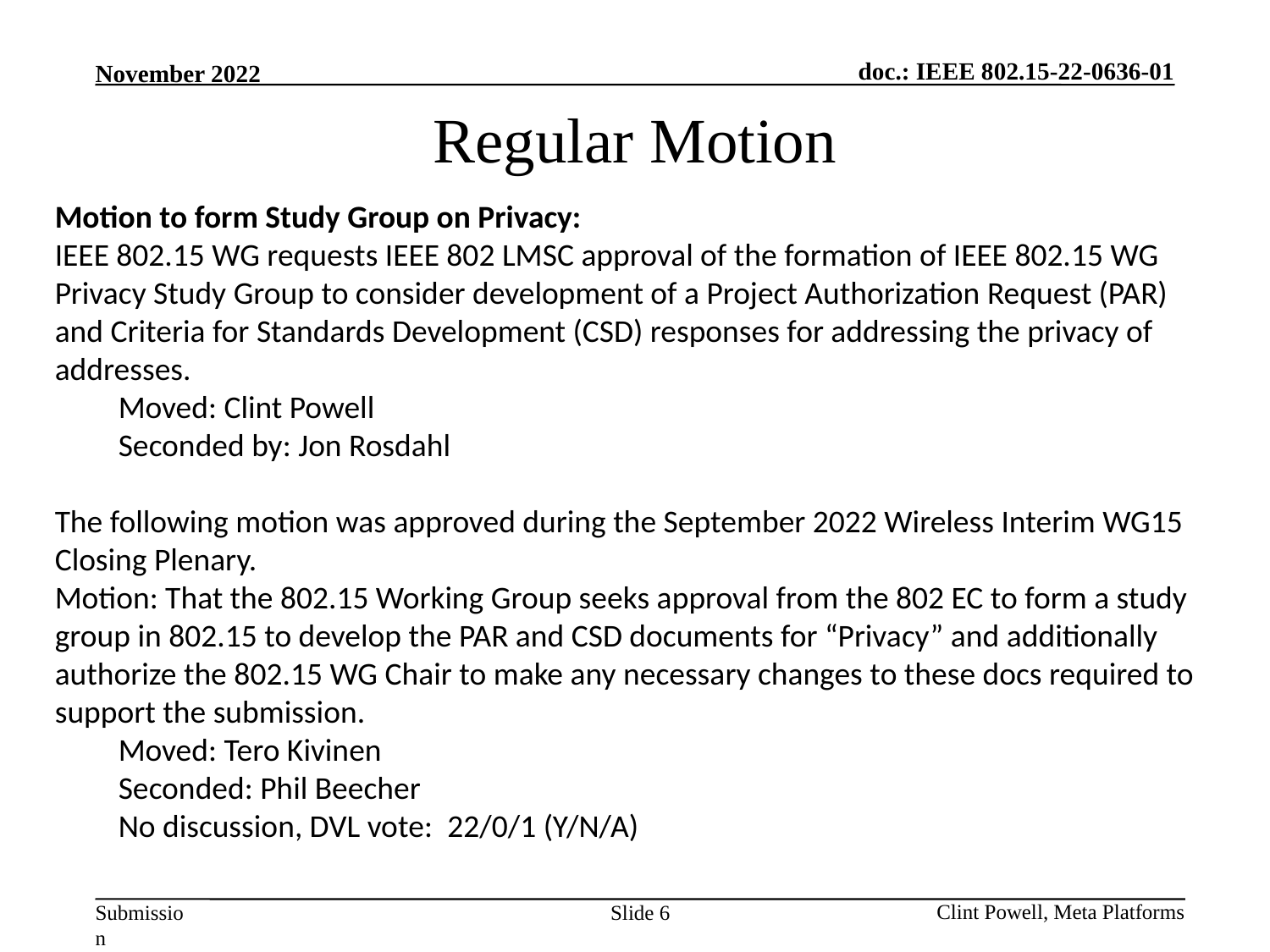

Regular Motion
Motion to form Study Group on Privacy:
IEEE 802.15 WG requests IEEE 802 LMSC approval of the formation of IEEE 802.15 WG Privacy Study Group to consider development of a Project Authorization Request (PAR) and Criteria for Standards Development (CSD) responses for addressing the privacy of addresses.
Moved: Clint Powell
Seconded by: Jon Rosdahl

The following motion was approved during the September 2022 Wireless Interim WG15 Closing Plenary.
Motion: That the 802.15 Working Group seeks approval from the 802 EC to form a study group in 802.15 to develop the PAR and CSD documents for “Privacy” and additionally authorize the 802.15 WG Chair to make any necessary changes to these docs required to support the submission.
Moved: Tero Kivinen
Seconded: Phil Beecher
No discussion, DVL vote:  22/0/1 (Y/N/A)

Slide 6